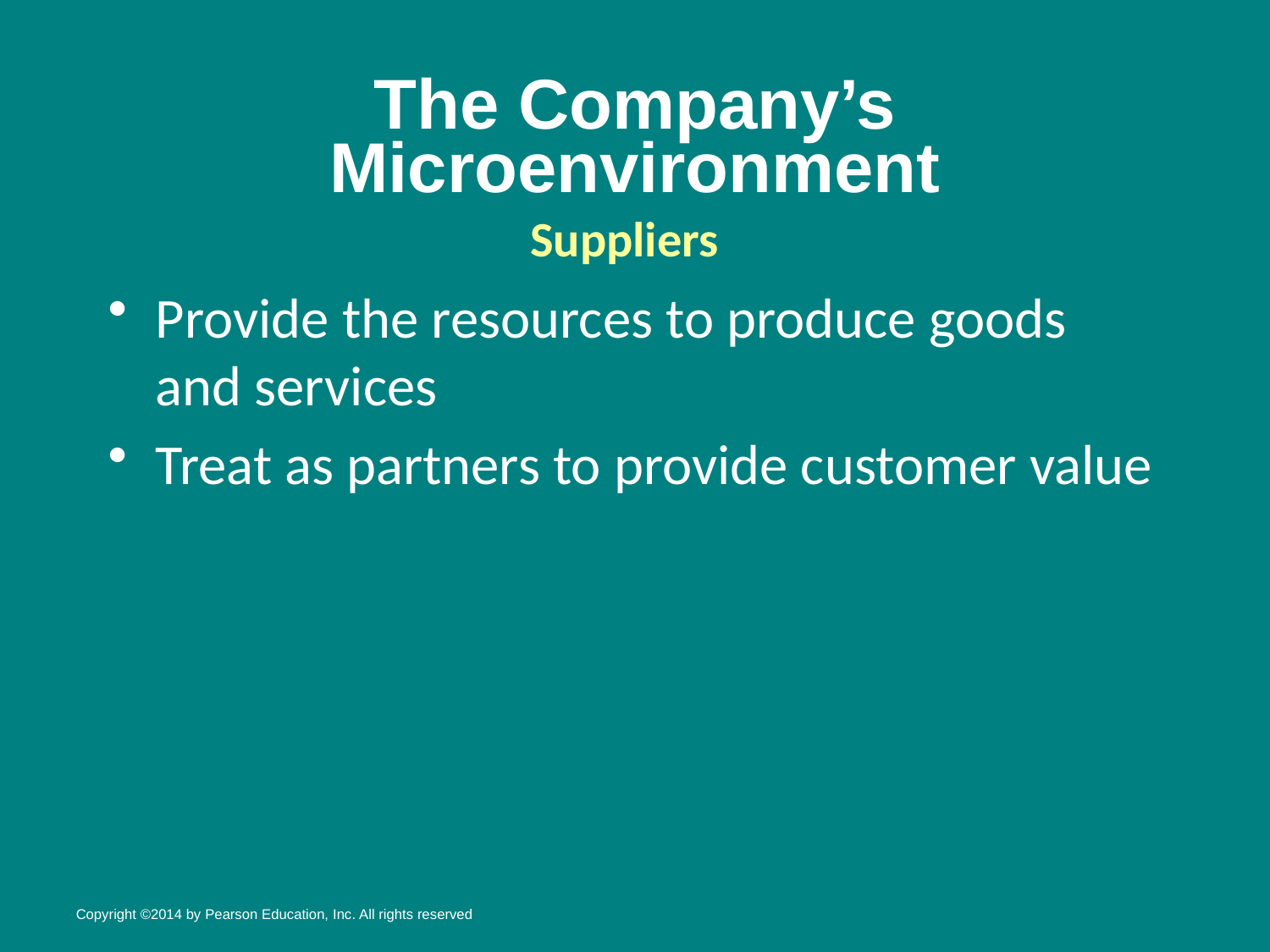

# The Company’s Microenvironment
Suppliers
Provide the resources to produce goods and services
Treat as partners to provide customer value

Copyright ©2014 by Pearson Education, Inc. All rights reserved